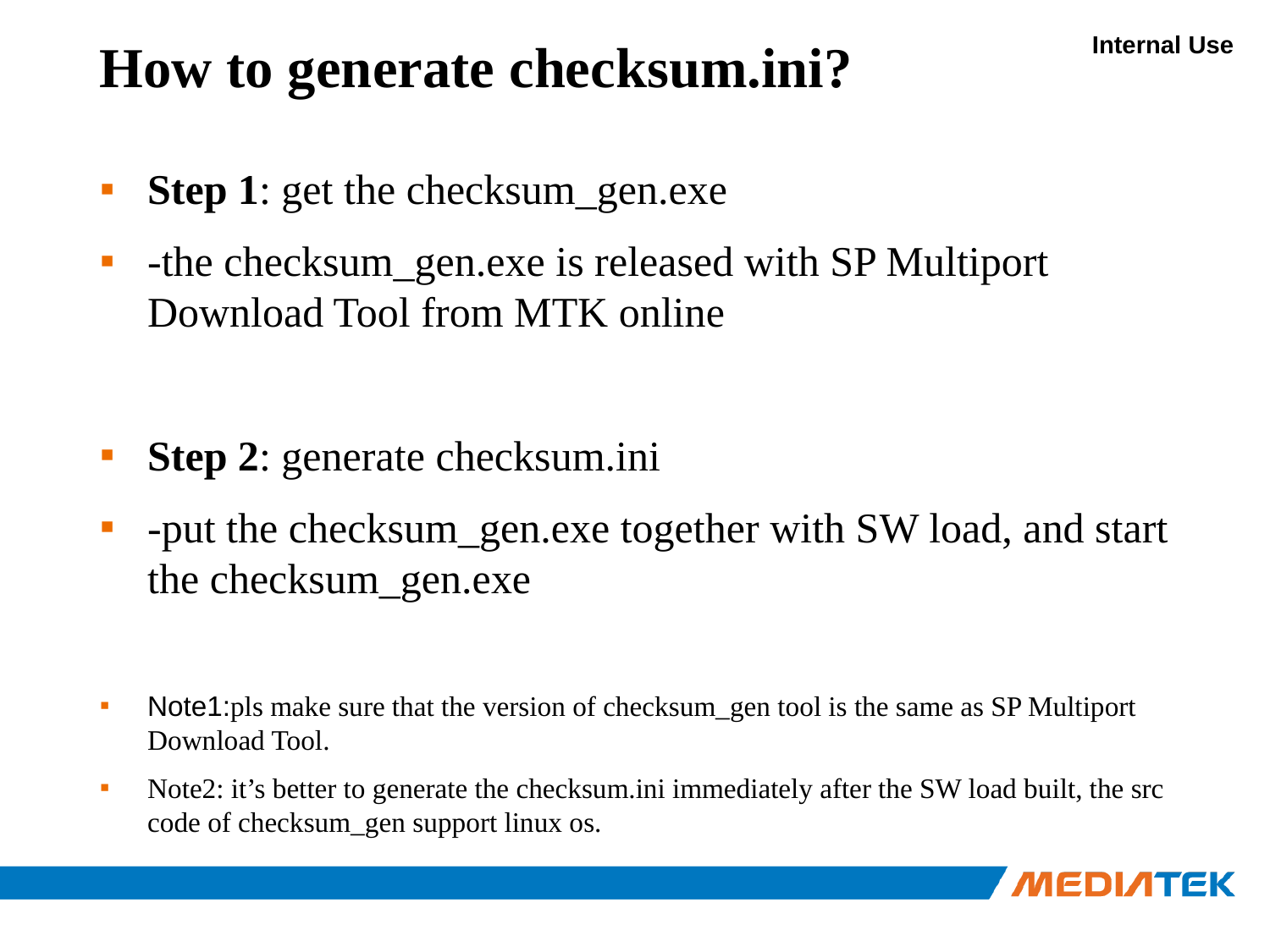

# How to generate checksum.ini?
Step 1: get the checksum_gen.exe
-the checksum_gen.exe is released with SP Multiport Download Tool from MTK online

Step 2: generate checksum.ini
-put the checksum_gen.exe together with SW load, and start the checksum_gen.exe

Note1:pls make sure that the version of checksum_gen tool is the same as SP Multiport Download Tool.
Note2: it’s better to generate the checksum.ini immediately after the SW load built, the src code of checksum_gen support linux os.